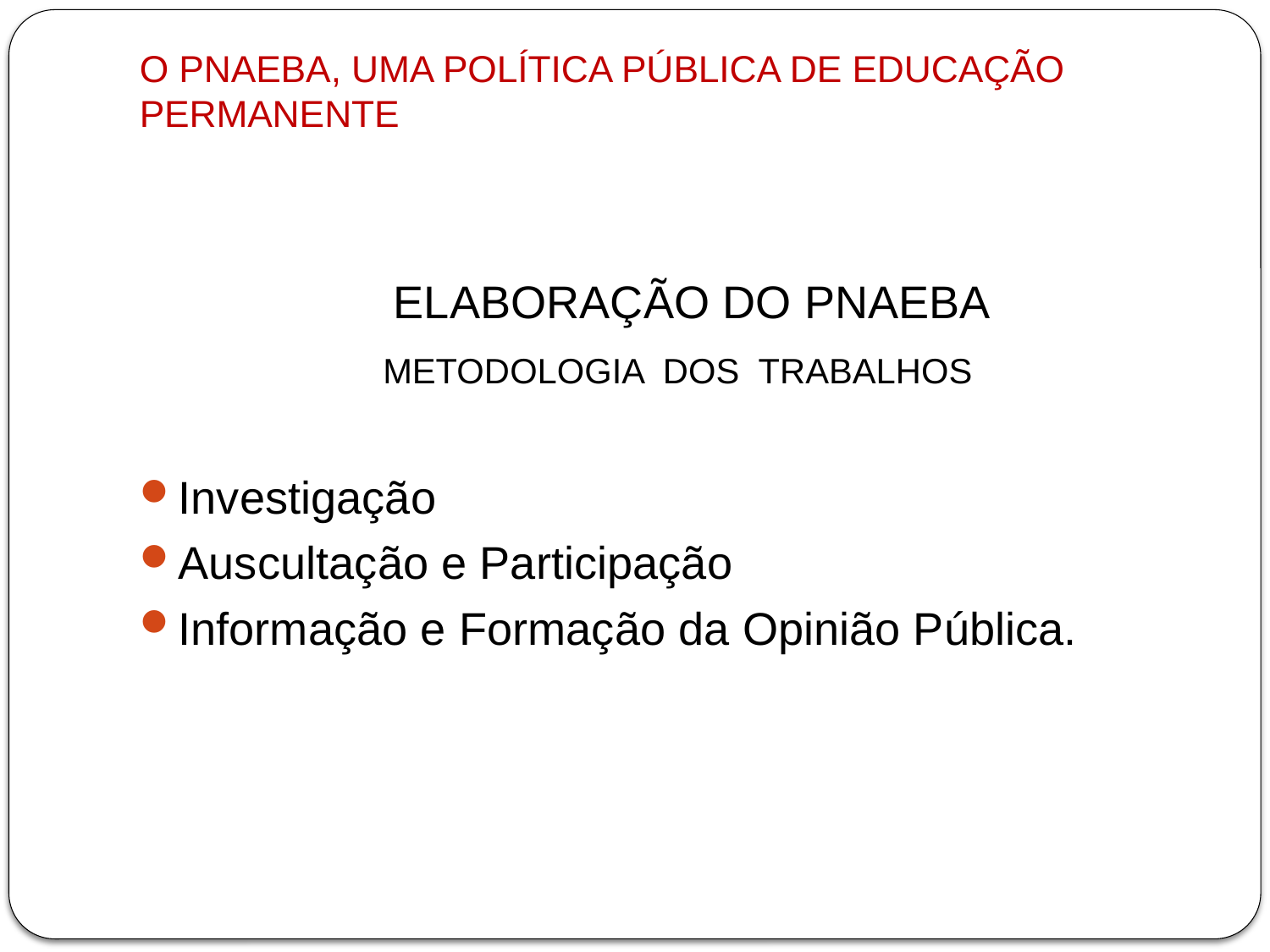

# O PNAEBA, UMA POLÍTICA PÚBLICA DE EDUCAÇÃO PERMANENTE

                    ELABORAÇÃO DO PNAEBA
                         METODOLOGIA  DOS  TRABALHOS

Investigação
Auscultação e Participação
Informação e Formação da Opinião Pública.